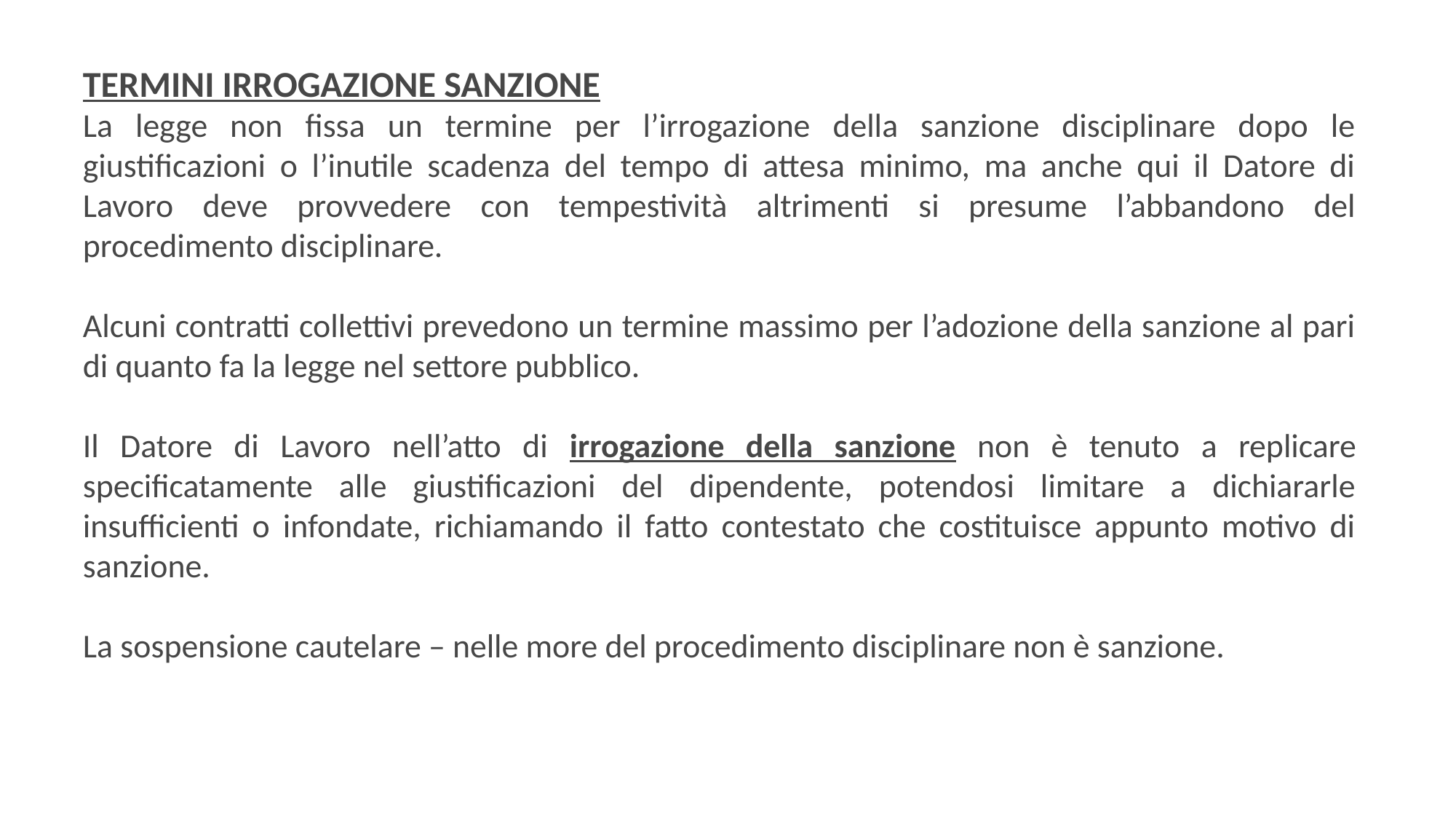

TERMINI IRROGAZIONE SANZIONE
La legge non fissa un termine per l’irrogazione della sanzione disciplinare dopo le giustificazioni o l’inutile scadenza del tempo di attesa minimo, ma anche qui il Datore di Lavoro deve provvedere con tempestività altrimenti si presume l’abbandono del procedimento disciplinare.
Alcuni contratti collettivi prevedono un termine massimo per l’adozione della sanzione al pari di quanto fa la legge nel settore pubblico.

Il Datore di Lavoro nell’atto di irrogazione della sanzione non è tenuto a replicare specificatamente alle giustificazioni del dipendente, potendosi limitare a dichiararle insufficienti o infondate, richiamando il fatto contestato che costituisce appunto motivo di sanzione.

La sospensione cautelare – nelle more del procedimento disciplinare non è sanzione.